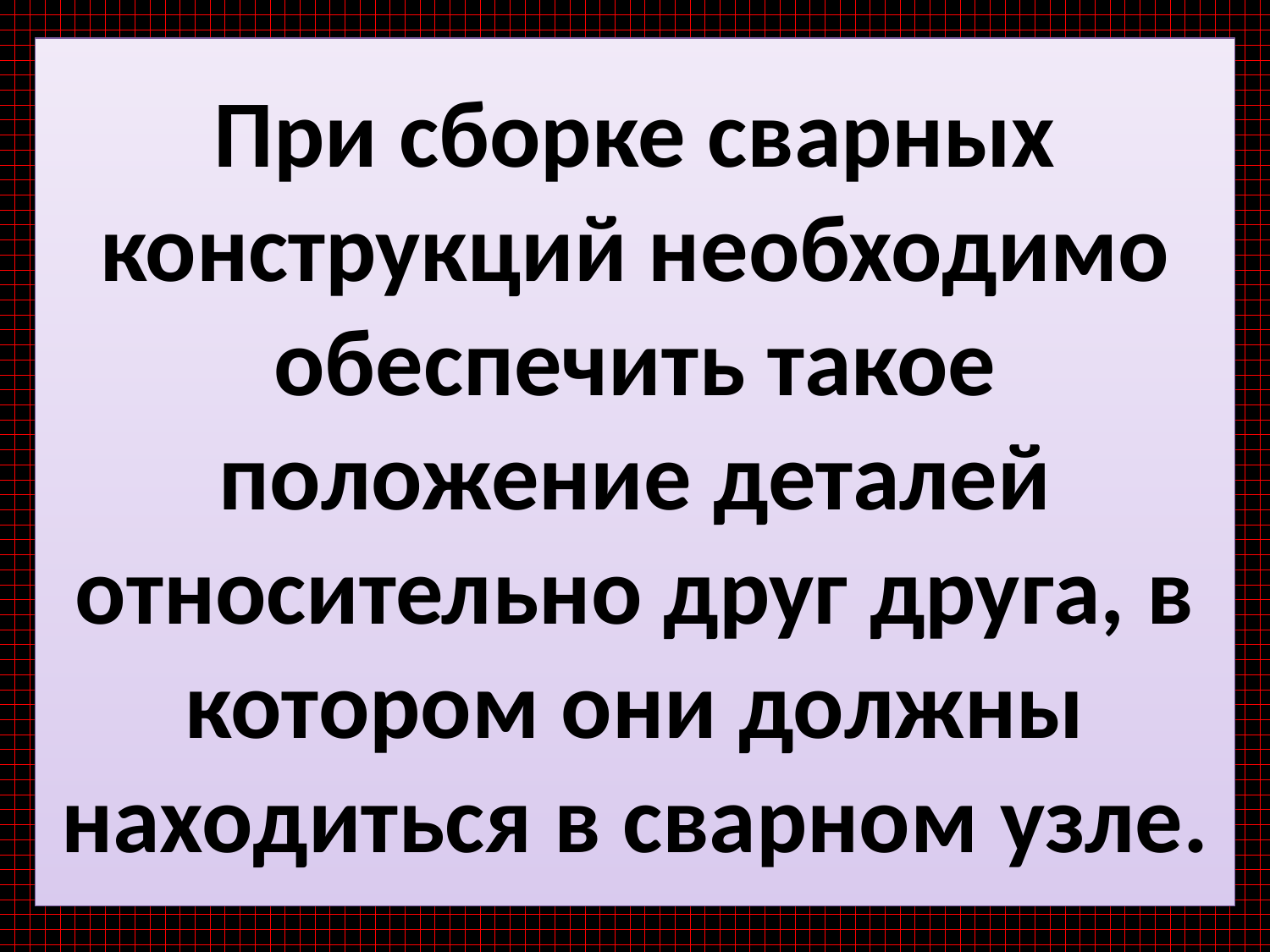

# При сборке сварных конструкций необходимо обеспечить такое положение деталей относительно друг друга, в котором они должны находиться в сварном узле.